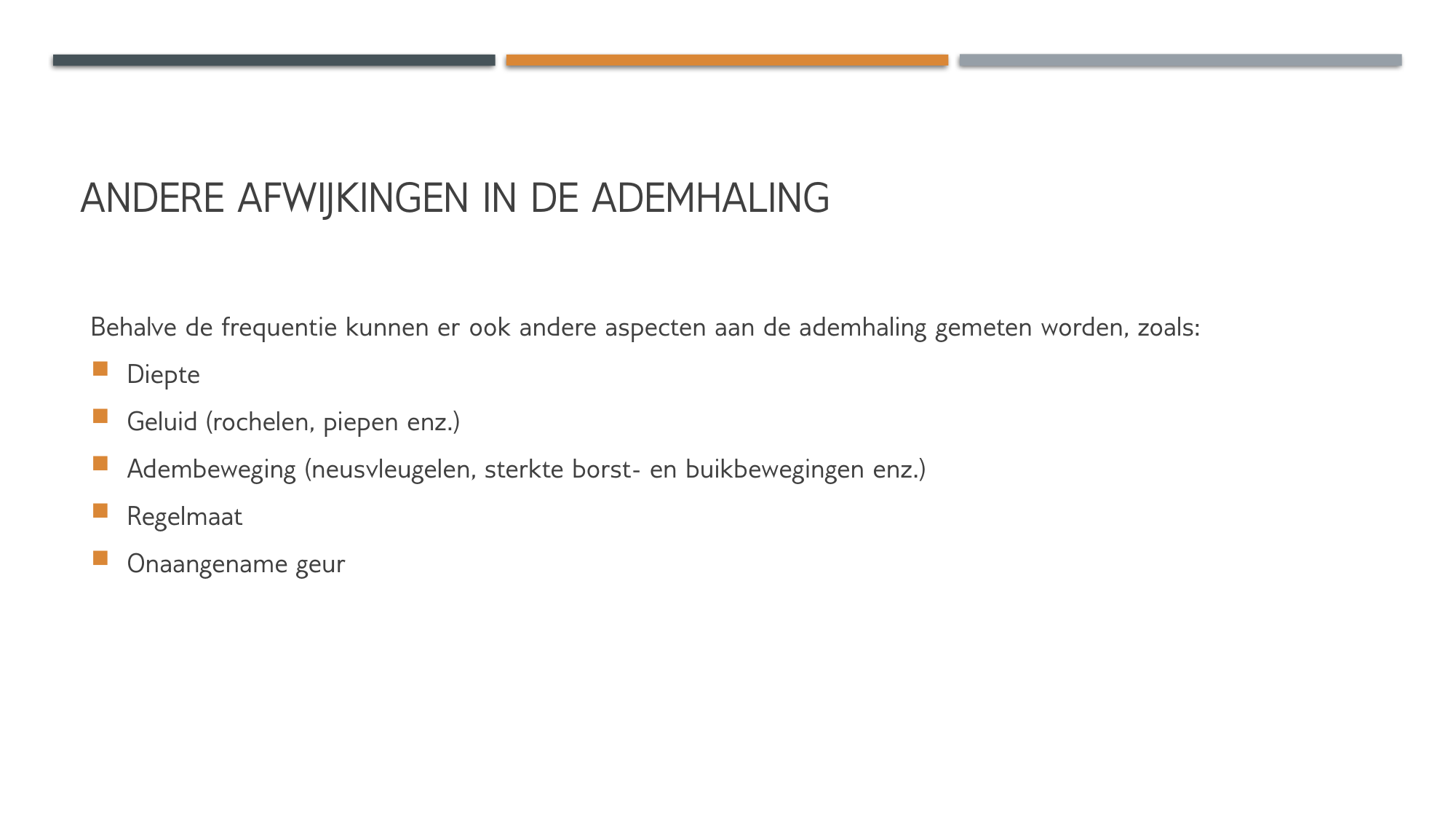

# Andere afwijkingen in de ademhaling
Behalve de frequentie kunnen er ook andere aspecten aan de ademhaling gemeten worden, zoals:
Diepte
Geluid (rochelen, piepen enz.)
Adembeweging (neusvleugelen, sterkte borst- en buikbewegingen enz.)
Regelmaat
Onaangename geur